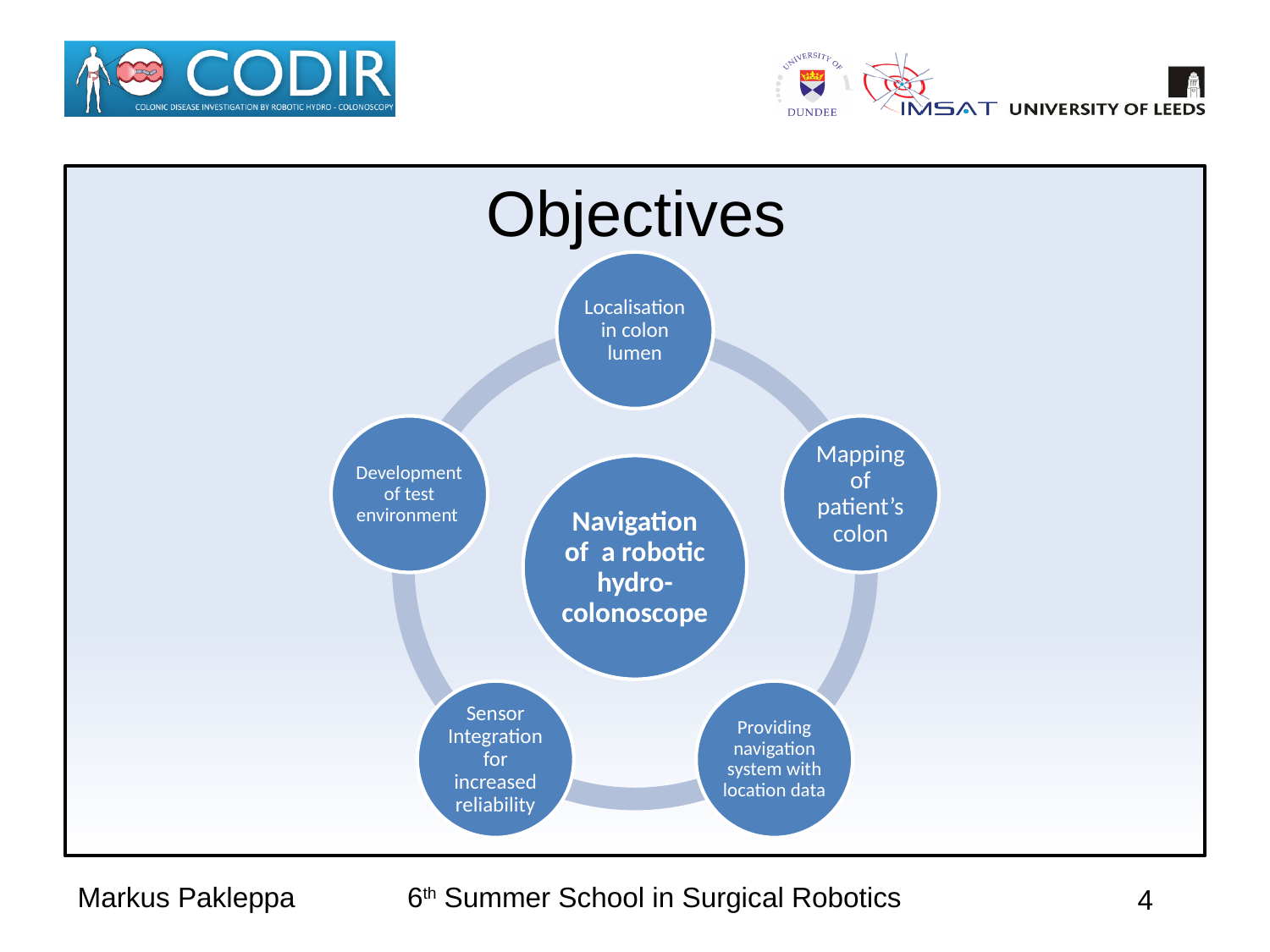

# Objectives
Navigation of  a robotic hydro-colonoscope
Localisation in colon lumen
Mapping of patient’s colon
Providing navigation system with location data
Sensor Integration for increased reliability
Development of test environment